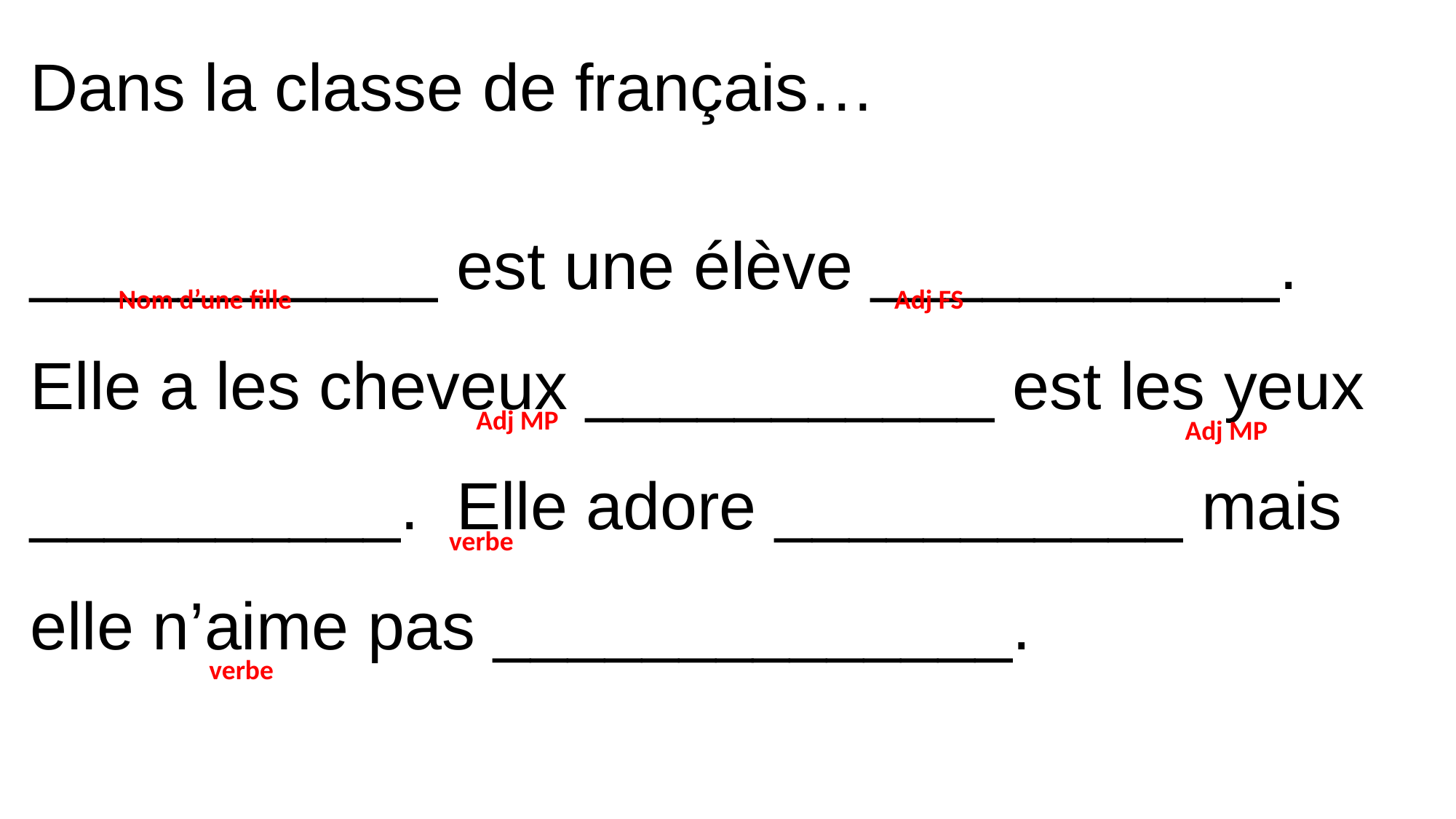

Dans la classe de français…
___________ est une élève ___________.   Elle a les cheveux ___________ est les yeux __________.  Elle adore ___________ mais elle n’aime pas ______________.
Nom d’une fille
Adj FS
Adj MP
Adj MP
verbe
verbe